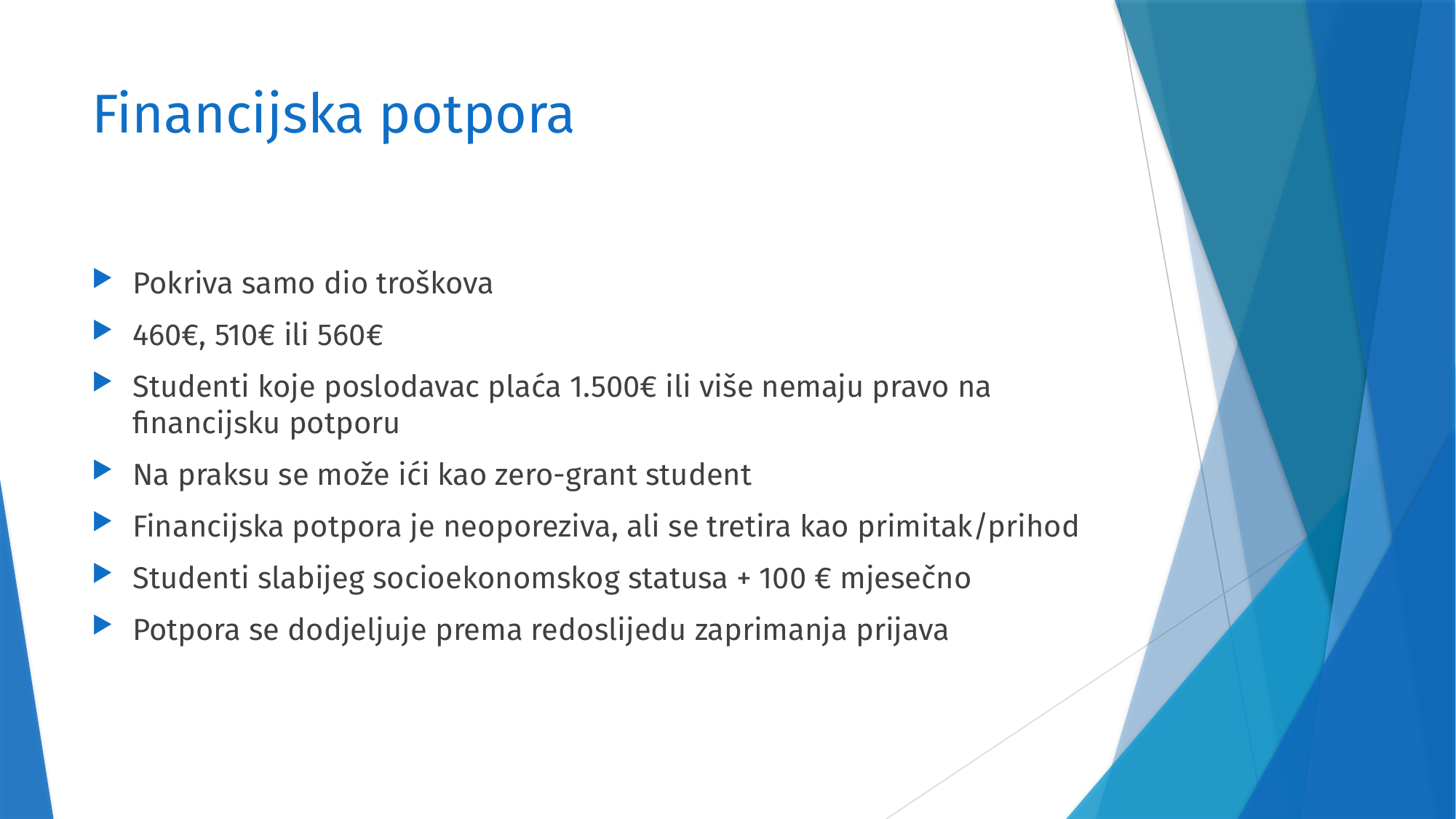

# Financijska potpora
Pokriva samo dio troškova
460€, 510€ ili 560€
Studenti koje poslodavac plaća 1.500€ ili više nemaju pravo na financijsku potporu
Na praksu se može ići kao zero-grant student
Financijska potpora je neoporeziva, ali se tretira kao primitak/prihod
Studenti slabijeg socioekonomskog statusa + 100 € mjesečno
Potpora se dodjeljuje prema redoslijedu zaprimanja prijava